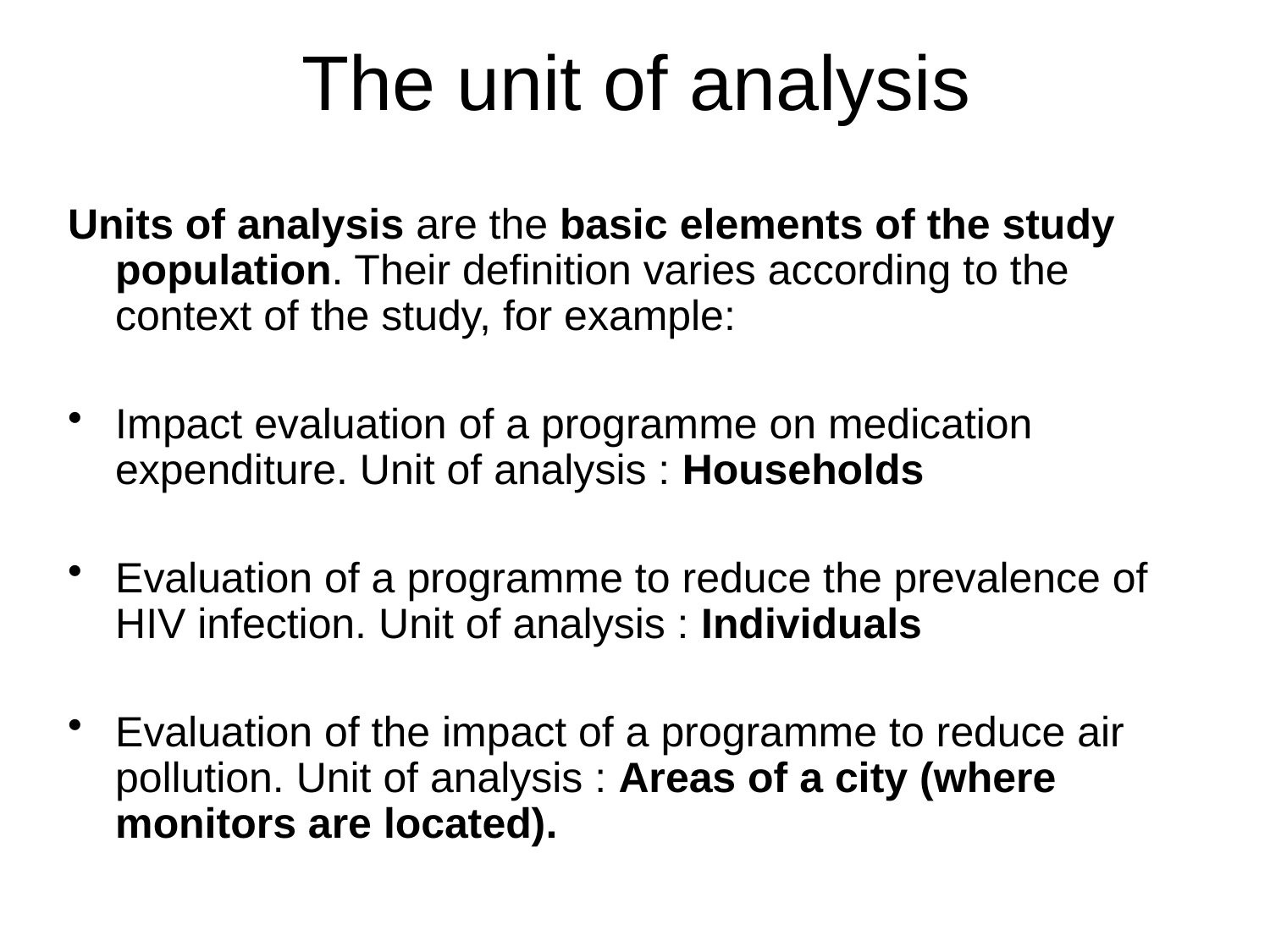

# The unit of analysis
Units of analysis are the basic elements of the study population. Their definition varies according to the context of the study, for example:

Impact evaluation of a programme on medication expenditure. Unit of analysis : Households

Evaluation of a programme to reduce the prevalence of HIV infection. Unit of analysis : Individuals

Evaluation of the impact of a programme to reduce air pollution. Unit of analysis : Areas of a city (where monitors are located).